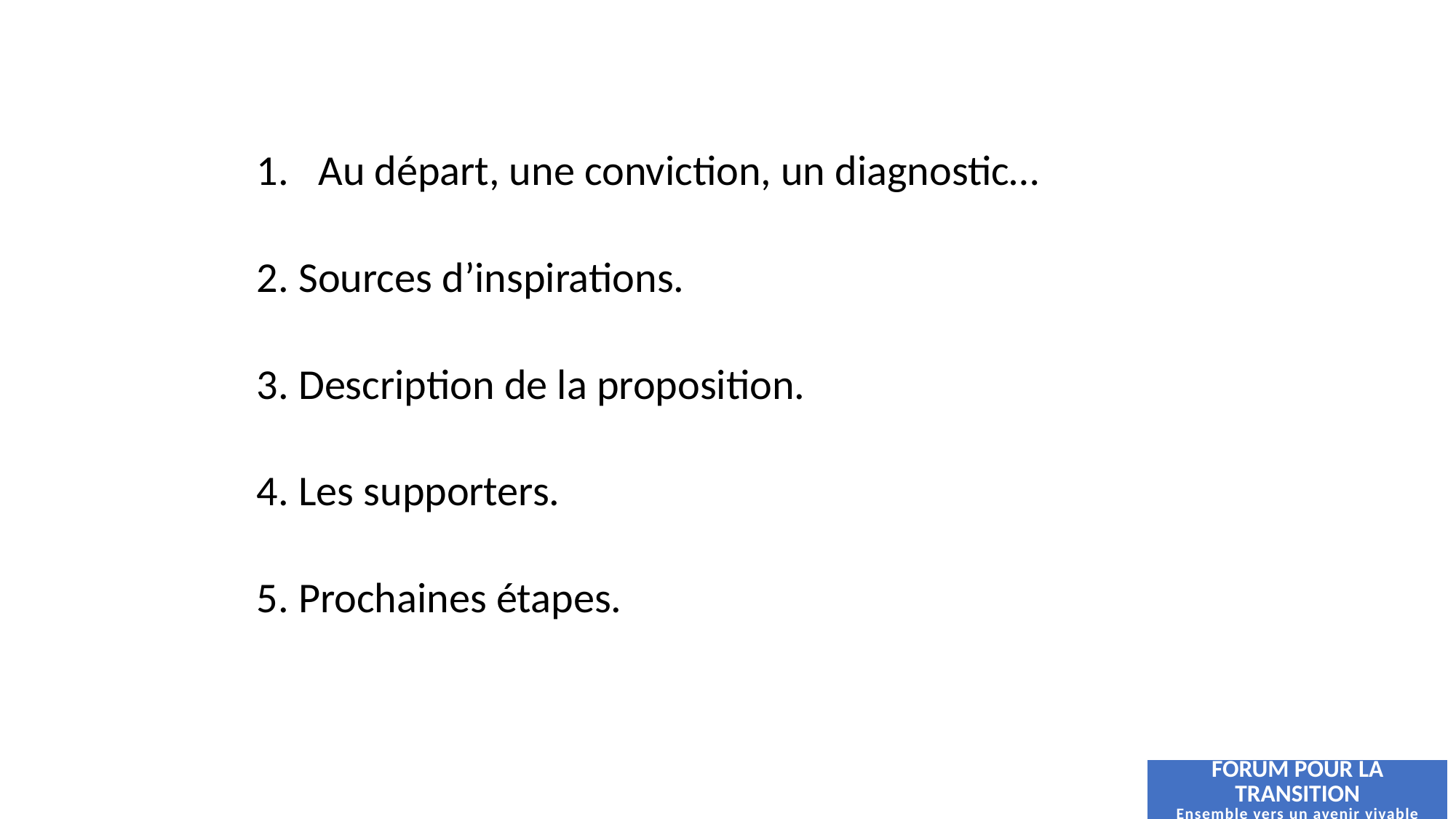

Au départ, une conviction, un diagnostic…

2. Sources d’inspirations.

3. Description de la proposition.

4. Les supporters.

5. Prochaines étapes.